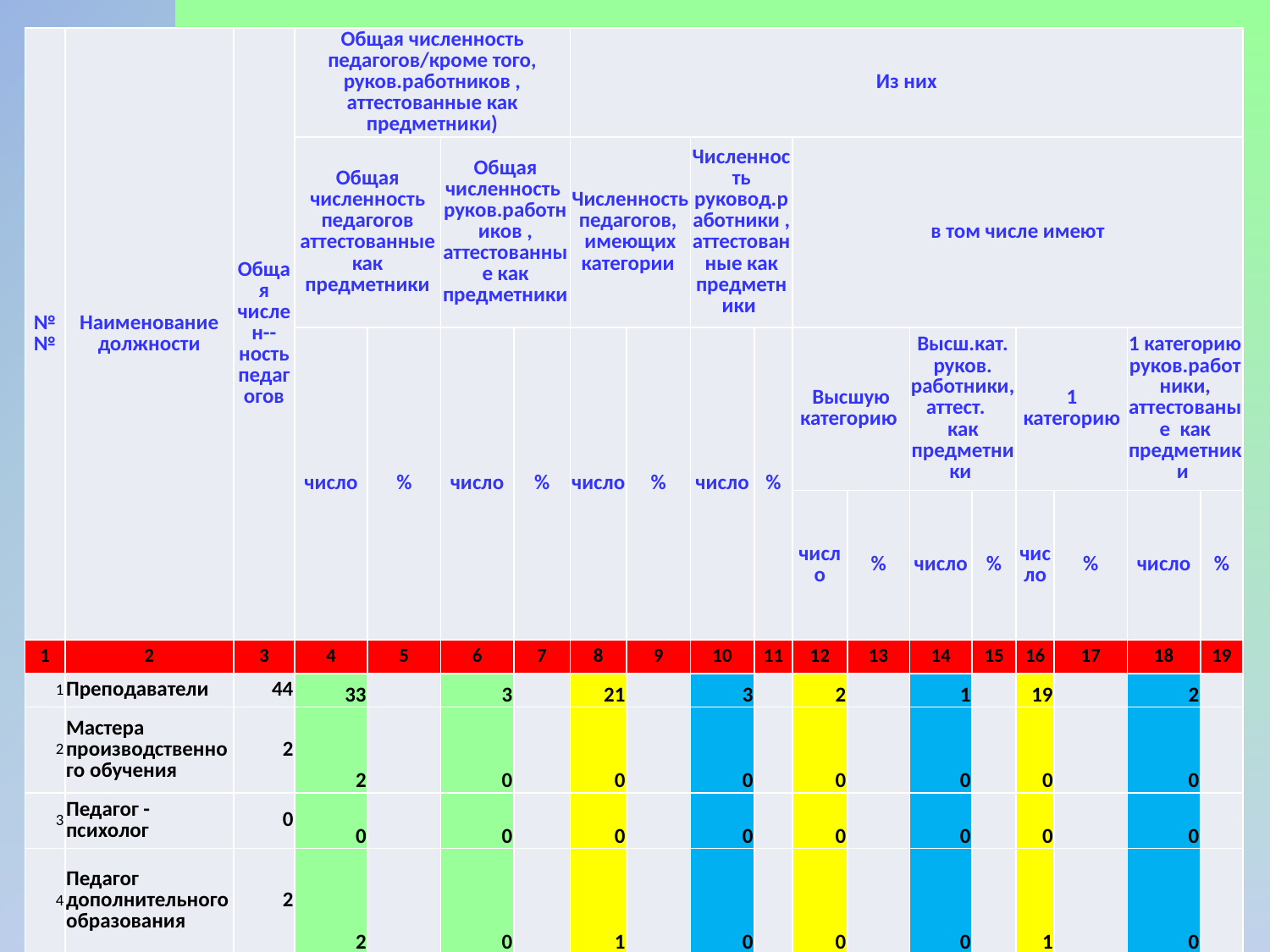

| №№ | Наименование должности | Общая числен--ность педагогов | Общая численность педагогов/кроме того, руков.работников , аттестованные как предметники) |  |  |  | Из них |  |  |  |  |  |  |  |  |  |  |  |
| --- | --- | --- | --- | --- | --- | --- | --- | --- | --- | --- | --- | --- | --- | --- | --- | --- | --- | --- |
|  |  |  | Общая численность педагогов аттестованные как предметники |  | Общая численность руков.работников , аттестованные как предметники |  | Численность педагогов, имеющих категории |  | Численность руковод.работники , аттестованные как предметники |  | в том числе имеют |  |  |  |  |  |  |  |
|  |  |  | число | % | число | % | число | % | число | % | Высшую категорию |  | Высш.кат. руков. работники, аттест. как предметники |  | 1 категорию |  | 1 категорию руков.работники, аттестованые как предметники |  |
|  |  |  |  |  |  |  |  |  |  |  | число | % | число | % | число | % | число | % |
| 1 | 2 | 3 | 4 | 5 | 6 | 7 | 8 | 9 | 10 | 11 | 12 | 13 | 14 | 15 | 16 | 17 | 18 | 19 |
| 1 | Преподаватели | 44 | 33 |  | 3 |  | 21 |  | 3 |  | 2 |  | 1 |  | 19 |  | 2 |  |
| 2 | Мастера производственного обучения | 2 | 2 |  | 0 |  | 0 |  | 0 |  | 0 |  | 0 |  | 0 |  | 0 |  |
| 3 | Педагог - психолог | 0 | 0 |  | 0 |  | 0 |  | 0 |  | 0 |  | 0 |  | 0 |  | 0 |  |
| 4 | Педагог дополнительного образования | 2 | 2 |  | 0 |  | 1 |  | 0 |  | 0 |  | 0 |  | 1 |  | 0 |  |
| 5 | И др.педагоги при наличии | 0 | 0 |  | 0 |  | 0 |  | 0 |  | 0 |  | 0 |  | 0 |  | 0 |  |

#